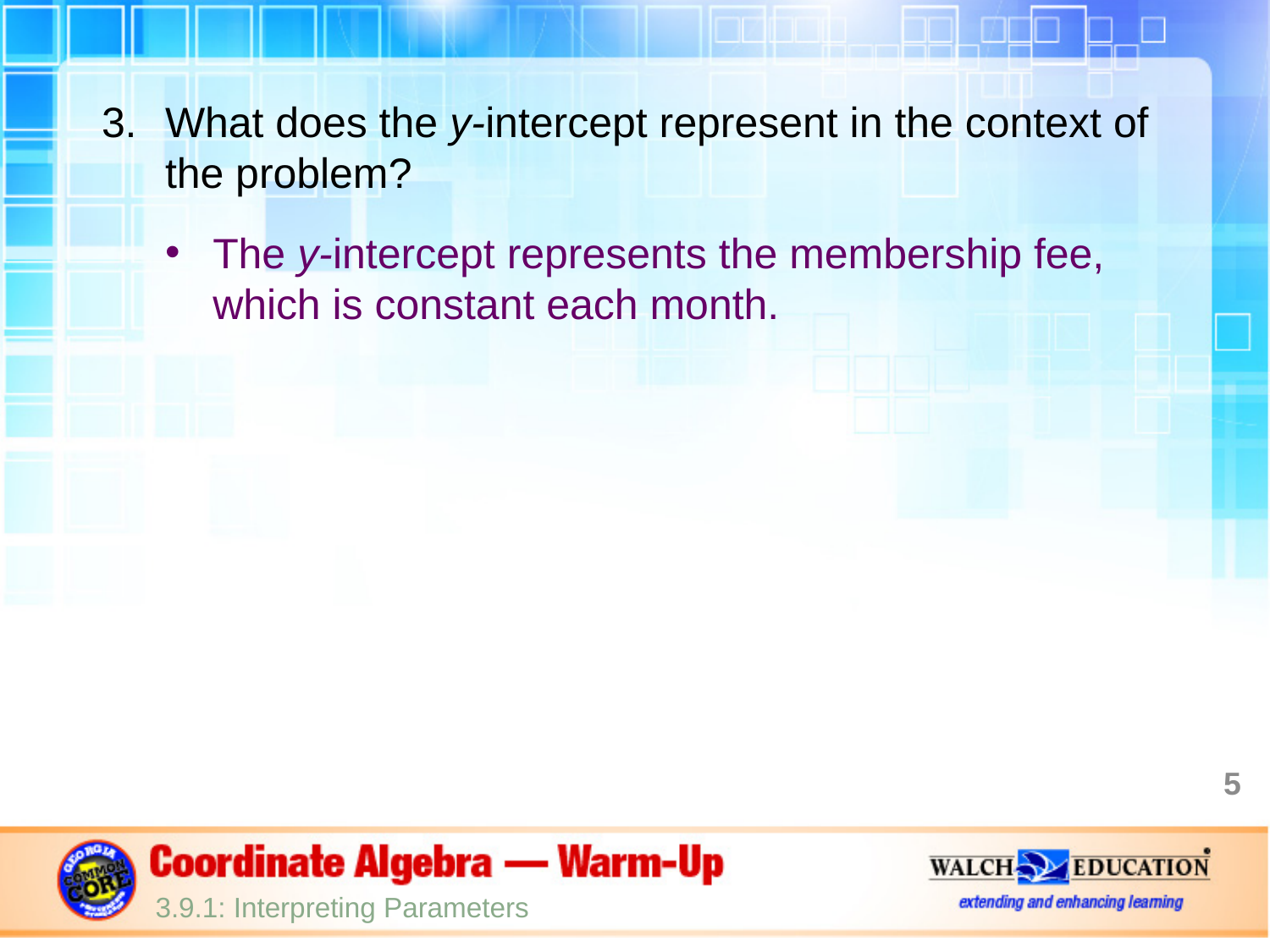

What does the y-intercept represent in the context of the problem?
The y-intercept represents the membership fee, which is constant each month.

5
3.9.1: Interpreting Parameters